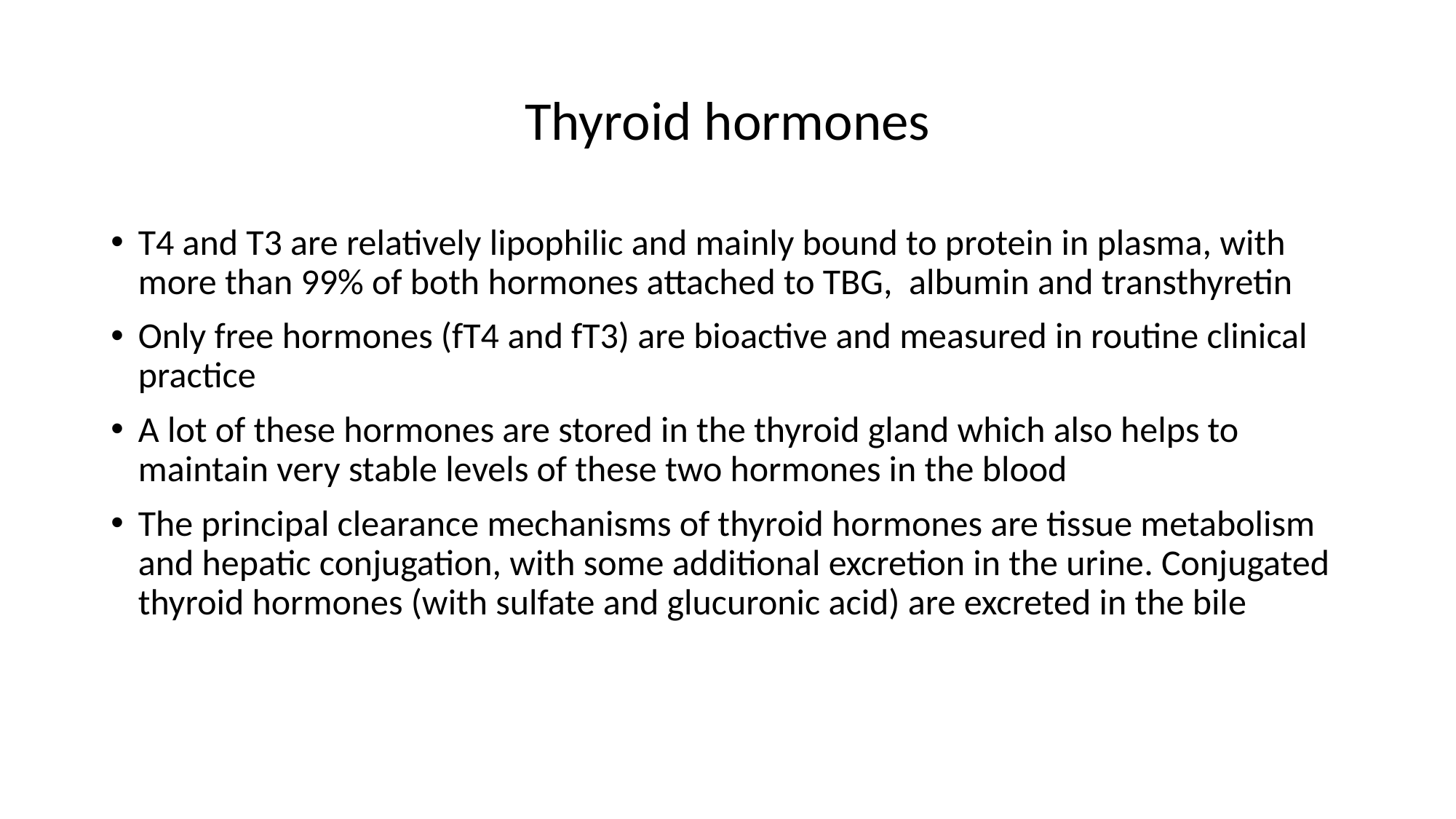

# Thyroid hormones
T4 and T3 are relatively lipophilic and mainly bound to protein in plasma, with more than 99% of both hormones attached to TBG,  albumin and transthyretin
Only free hormones (fT4 and fT3) are bioactive and measured in routine clinical practice
A lot of these hormones are stored in the thyroid gland which also helps to maintain very stable levels of these two hormones in the blood
The principal clearance mechanisms of thyroid hormones are tissue metabolism and hepatic conjugation, with some additional excretion in the urine. Conjugated thyroid hormones (with sulfate and glucuronic acid) are excreted in the bile